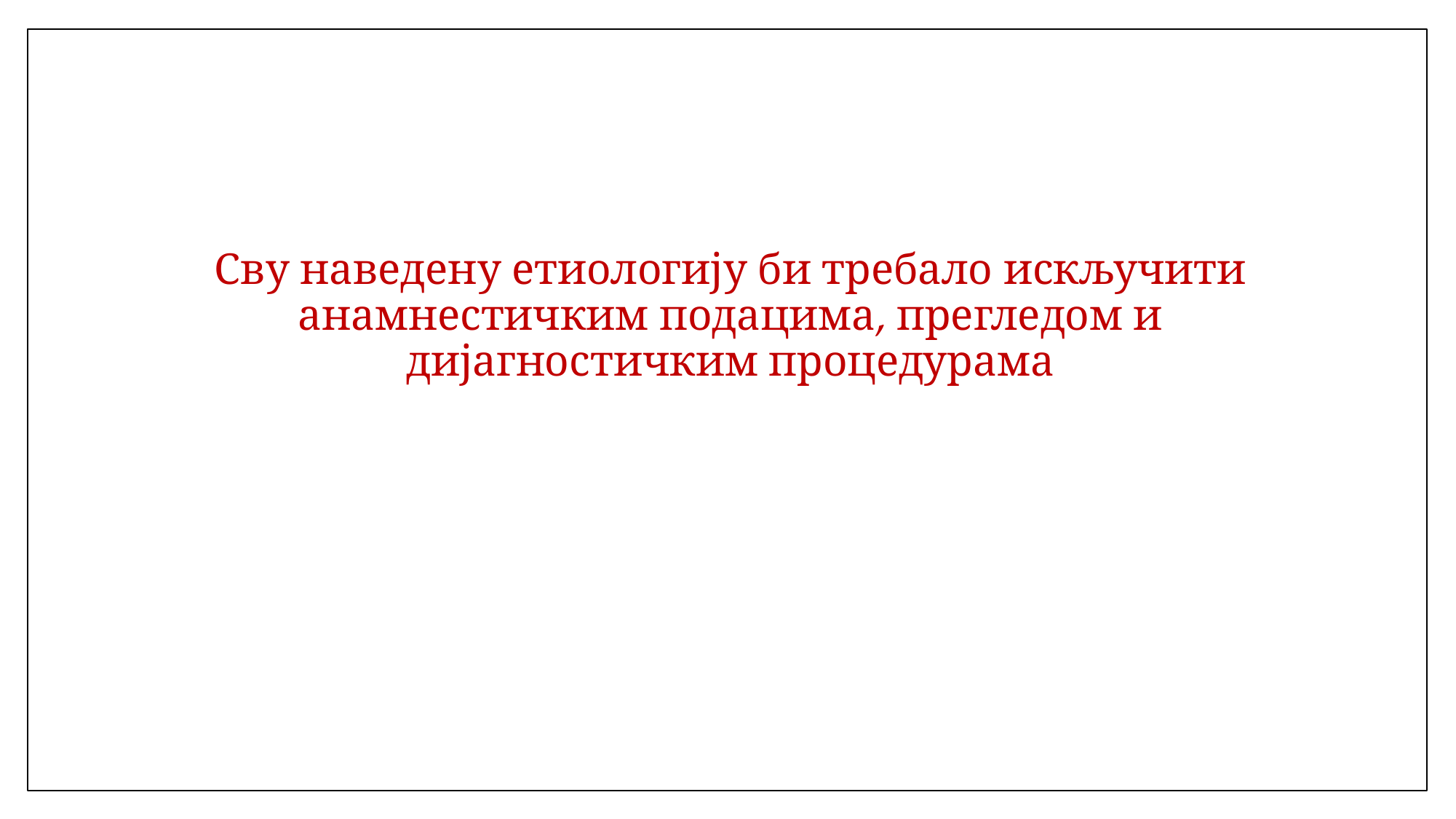

Сву наведену етиологију би требало искључити анамнестичким подацима, прегледом и дијагностичким процедурама